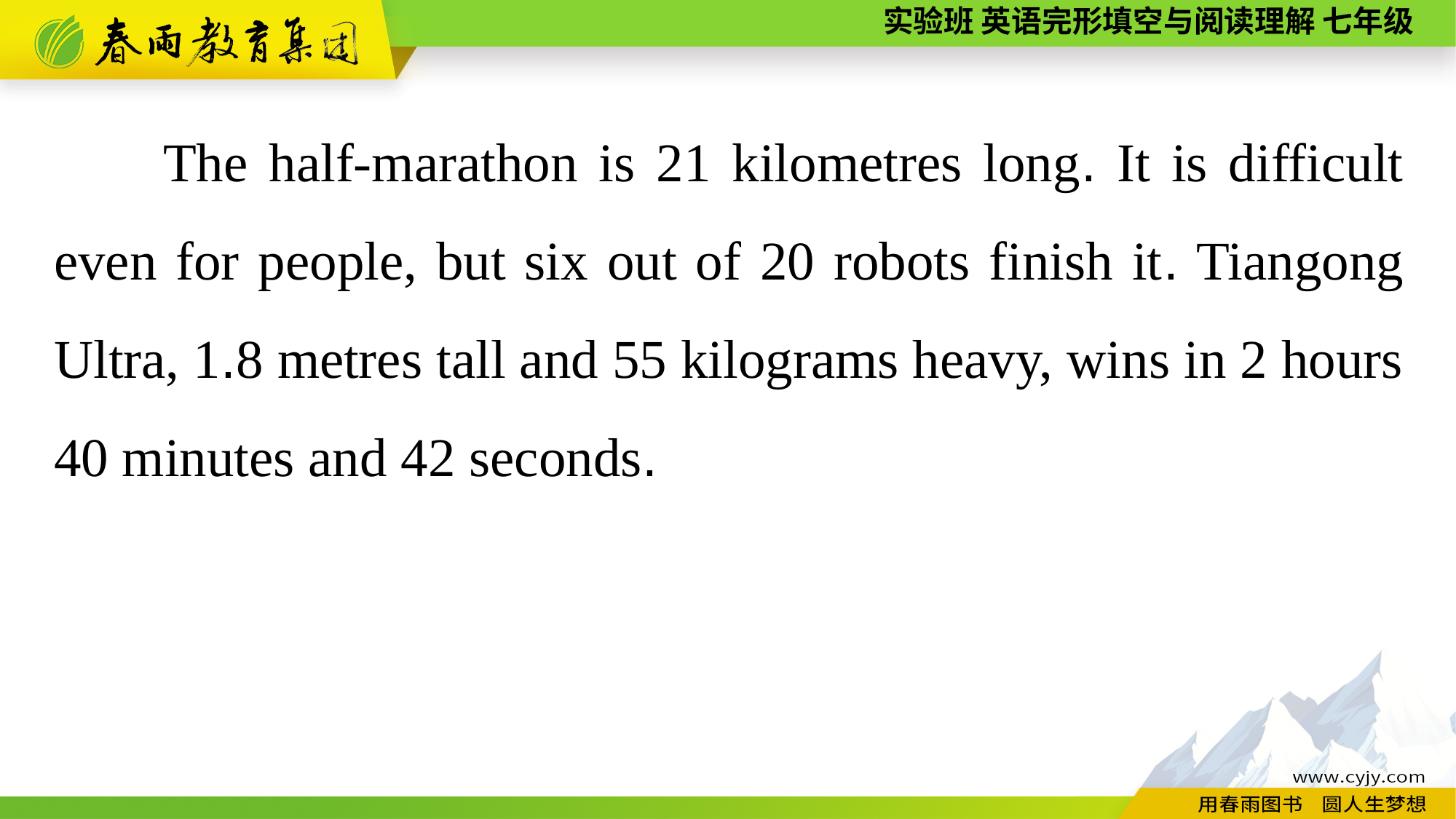

The half-marathon is 21 kilometres long. It is difficult even for people, but six out of 20 robots finish it. Tiangong Ultra, 1.8 metres tall and 55 kilograms heavy, wins in 2 hours 40 minutes and 42 seconds.